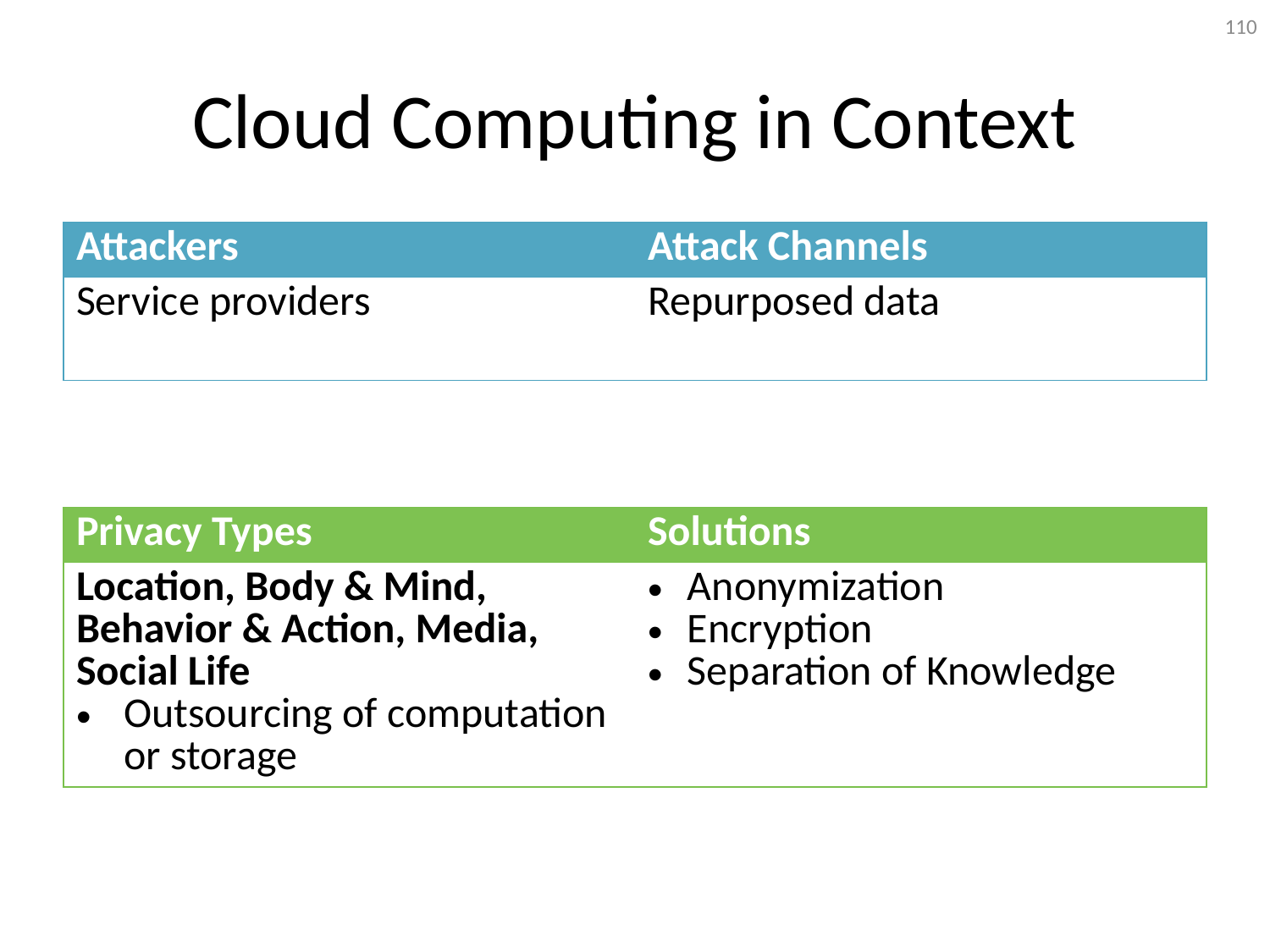

110
# Cloud Computing in Context
| Attackers | Attack Channels |
| --- | --- |
| Service providers | Repurposed data |
| Privacy Types | Solutions |
| --- | --- |
| Location, Body & Mind, Behavior & Action, Media, Social Life Outsourcing of computation or storage | Anonymization Encryption Separation of Knowledge |